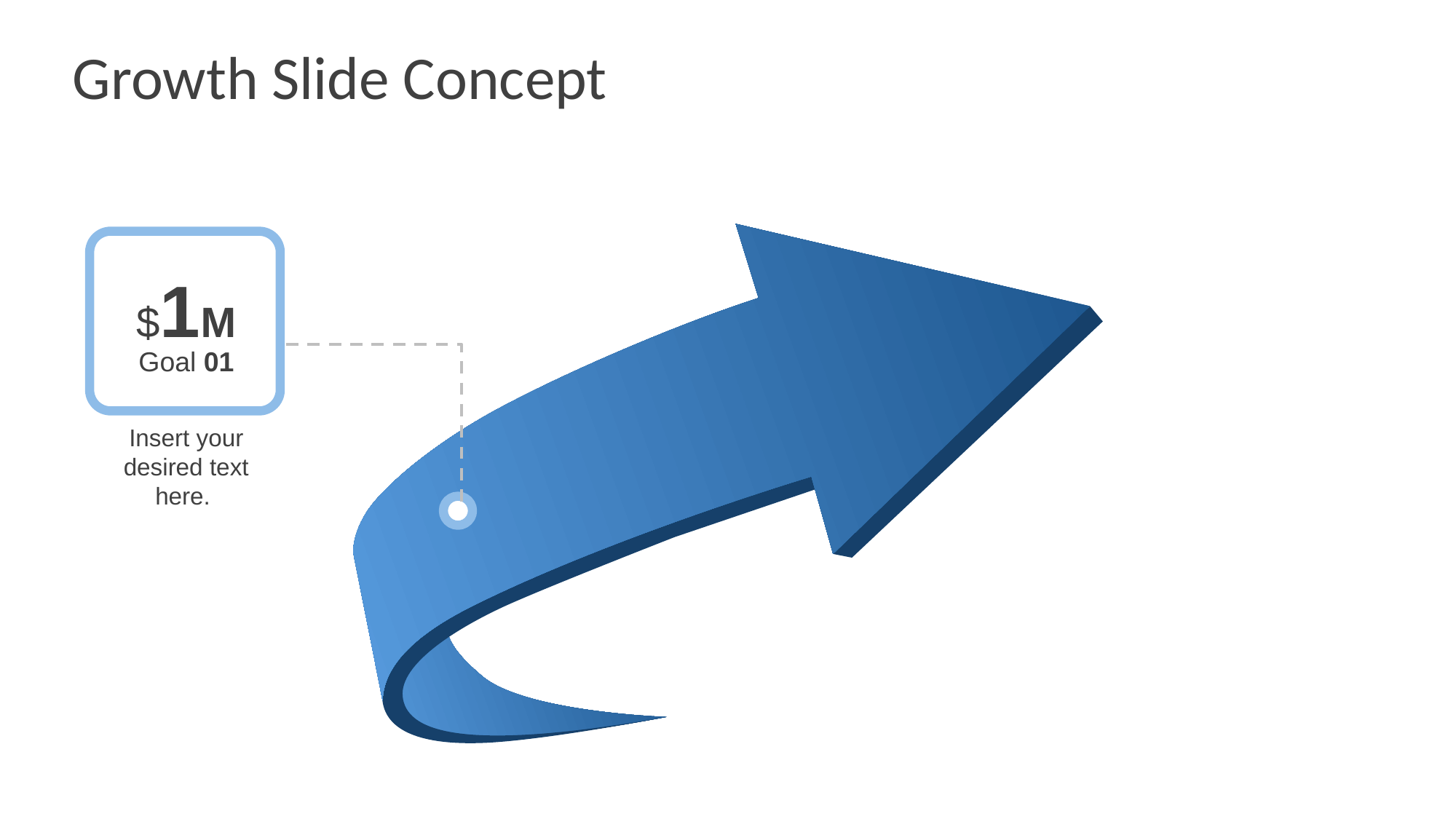

# Growth Slide Concept

$1M
Goal 01

Insert your desired text here.